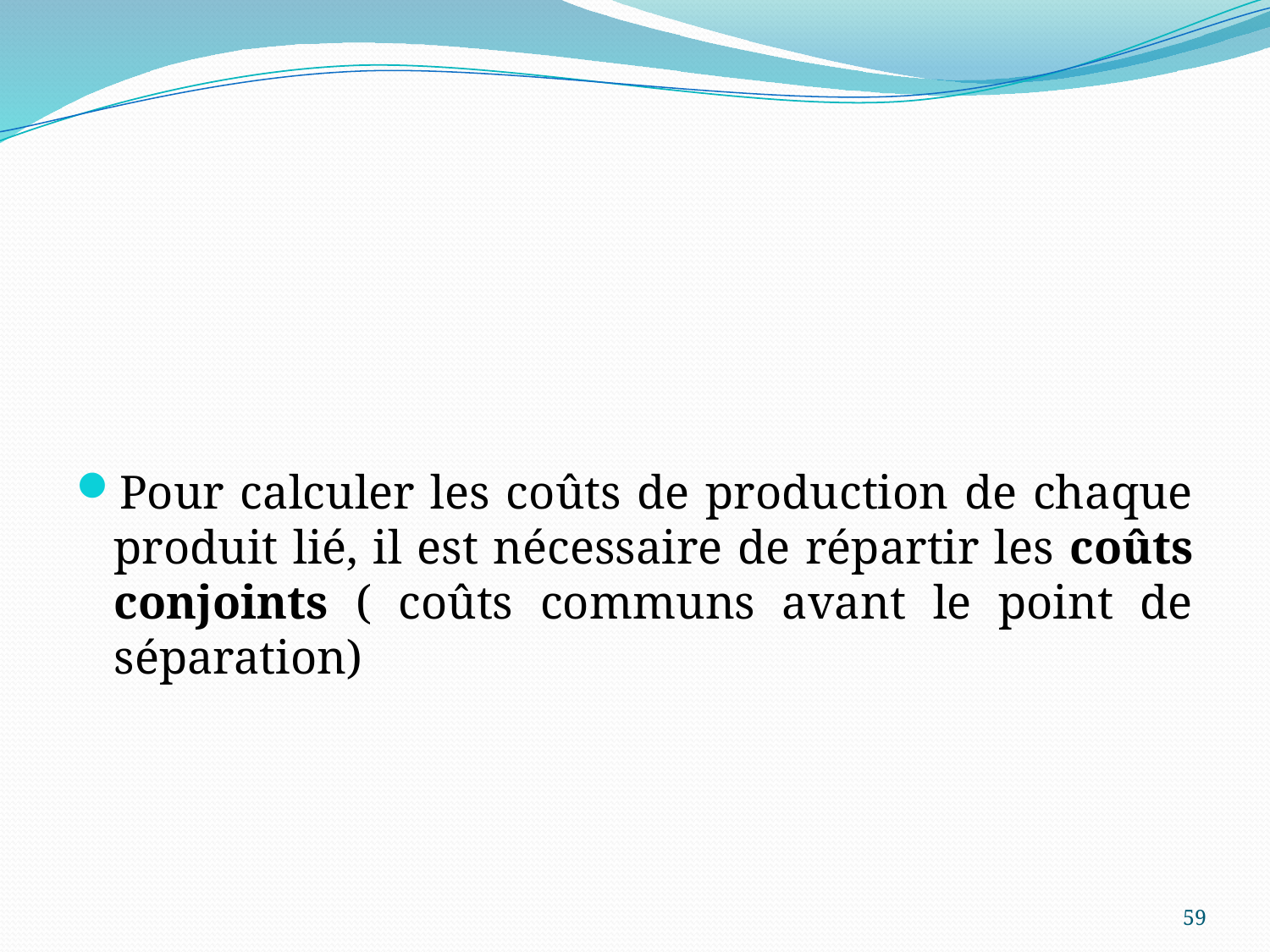

#
Pour calculer les coûts de production de chaque produit lié, il est nécessaire de répartir les coûts conjoints ( coûts communs avant le point de séparation)
59